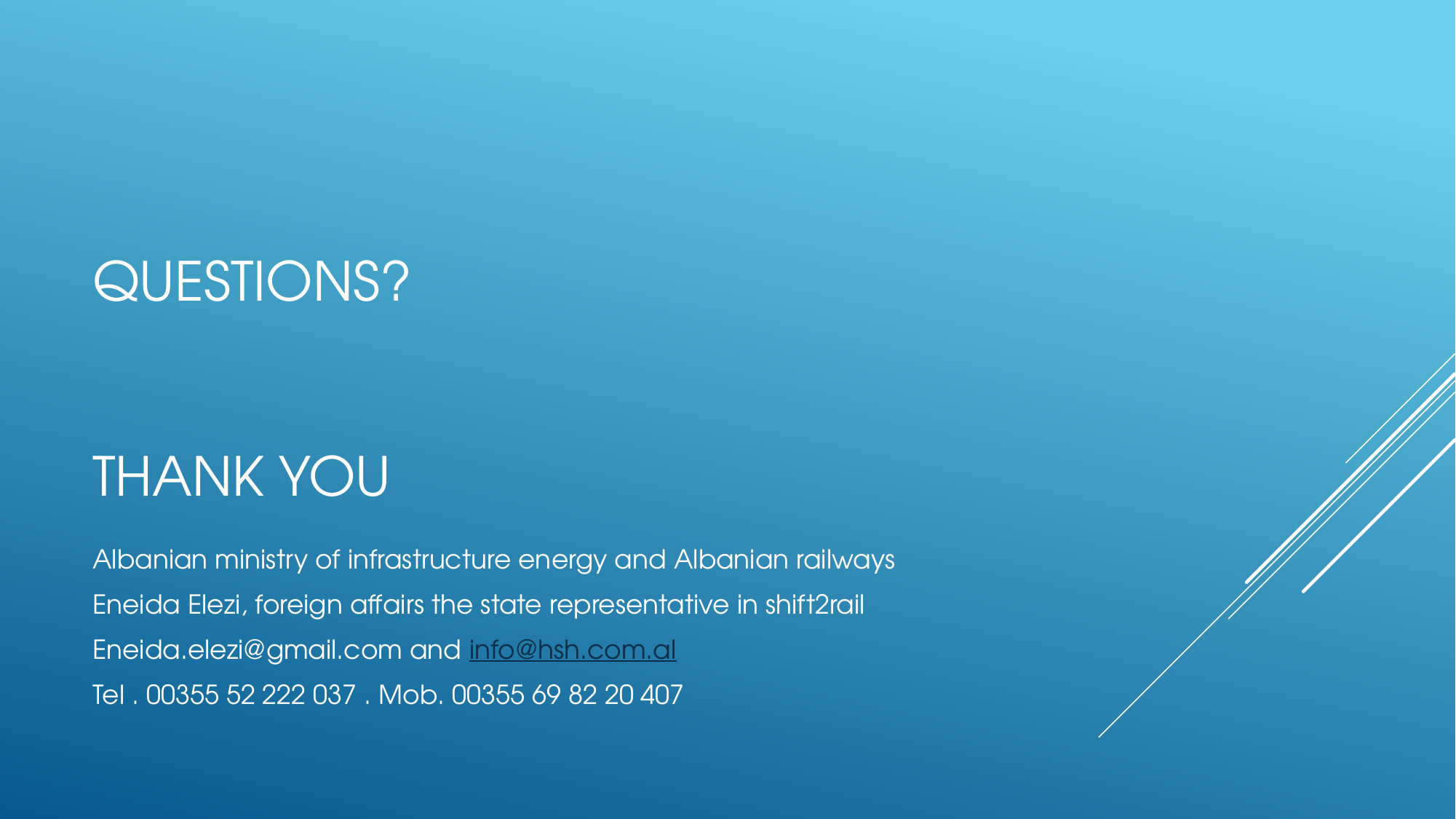

# Questions? Thank you
Albanian ministry of infrastructure energy and Albanian railways
Eneida Elezi, foreign affairs the state representative in shift2rail
Eneida.elezi@gmail.com and info@hsh.com.al
Tel . 00355 52 222 037 . Mob. 00355 69 82 20 407